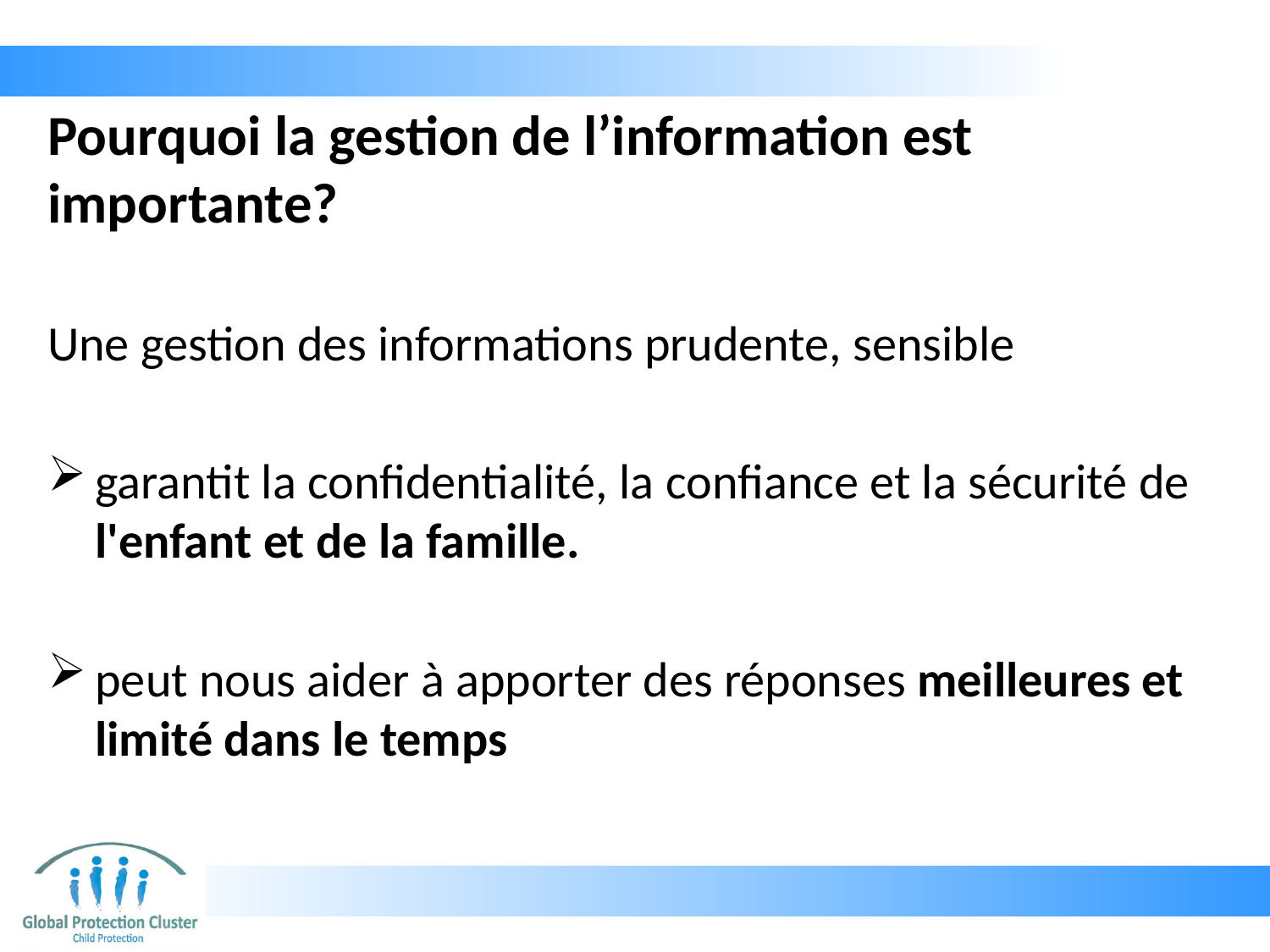

# Pourquoi la gestion de l’information est importante?

Une gestion des informations prudente, sensible

garantit la confidentialité, la confiance et la sécurité de l'enfant et de la famille.

peut nous aider à apporter des réponses meilleures et limité dans le temps